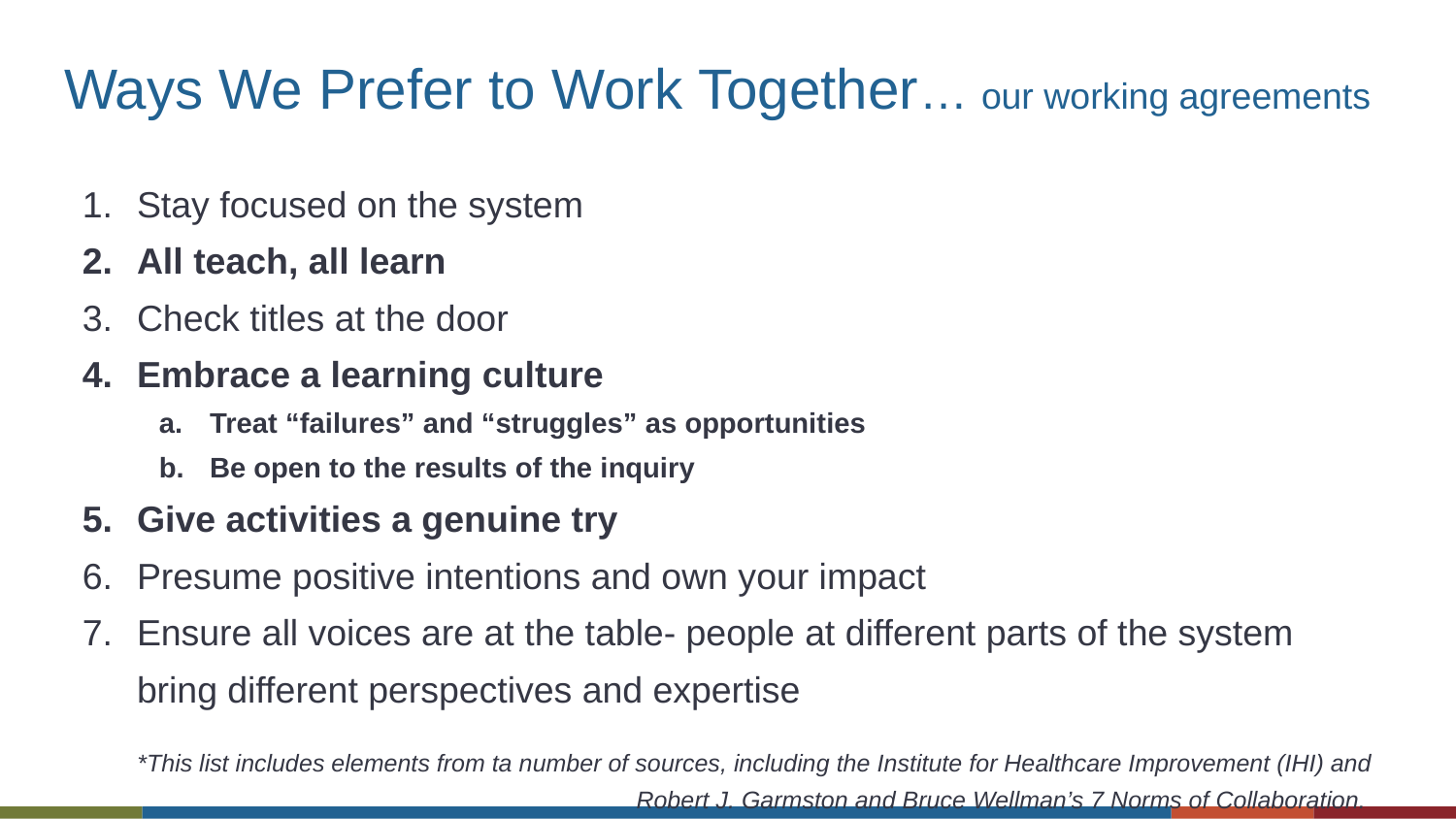

# Ways We Prefer to Work Together… our working agreements
Stay focused on the system
All teach, all learn
Check titles at the door
Embrace a learning culture
Treat “failures” and “struggles” as opportunities
Be open to the results of the inquiry
Give activities a genuine try
Presume positive intentions and own your impact
Ensure all voices are at the table- people at different parts of the system bring different perspectives and expertise

*This list includes elements from ta number of sources, including the Institute for Healthcare Improvement (IHI) and Robert J. Garmston and Bruce Wellman’s 7 Norms of Collaboration.